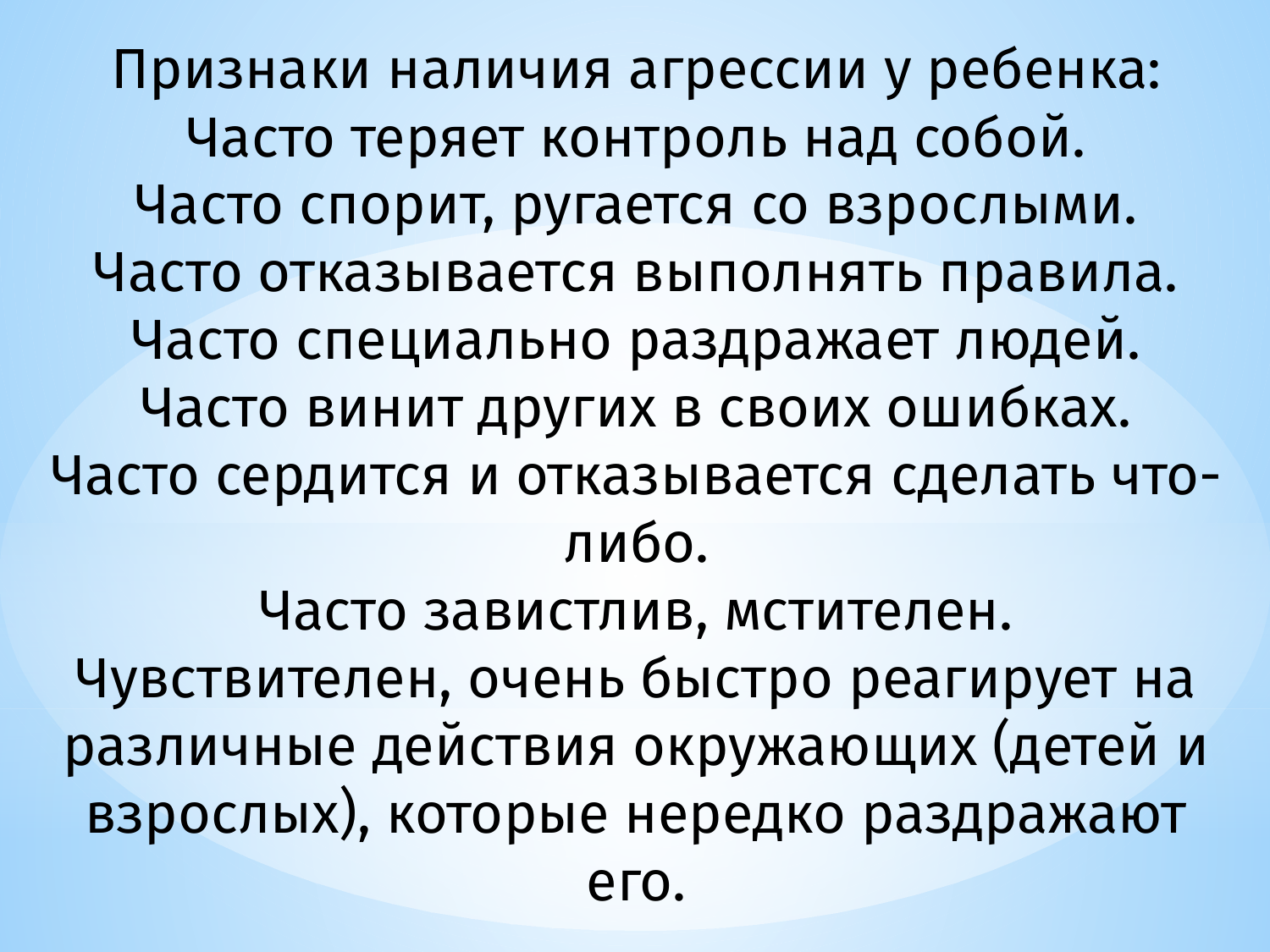

Признаки наличия агрессии у ребенка:
Часто теряет контроль над собой.
Часто спорит, ругается со взрослыми.
Часто отказывается выполнять правила.
Часто специально раздражает людей.
Часто винит других в своих ошибках.
Часто сердится и отказывается сделать что-либо.
Часто завистлив, мстителен.
Чувствителен, очень быстро реагирует на различные действия окружающих (детей и взрослых), которые нередко раздражают его.